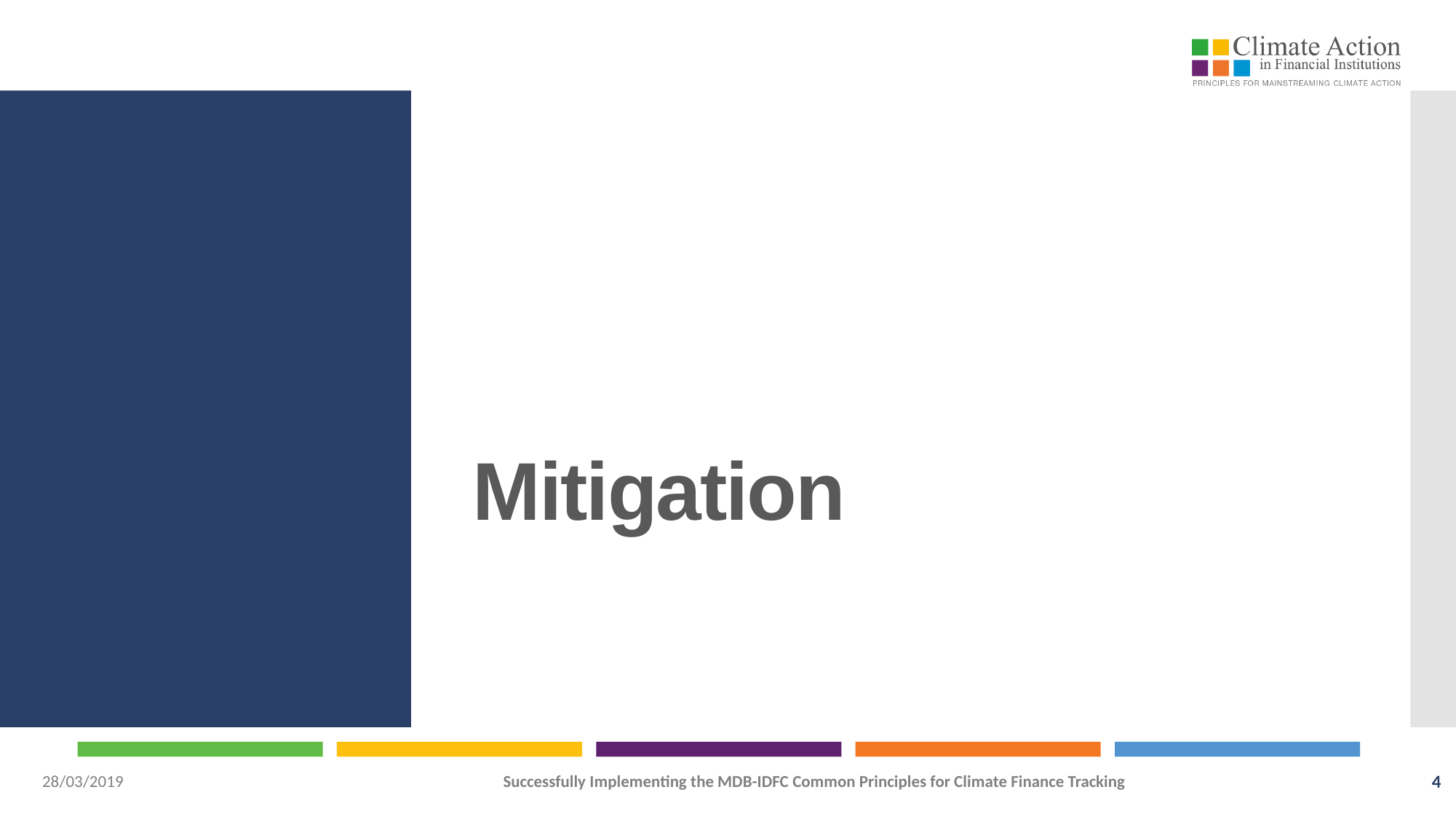

# Mitigation

28/03/2019
Successfully Implementing the MDB-IDFC Common Principles for Climate Finance Tracking
4